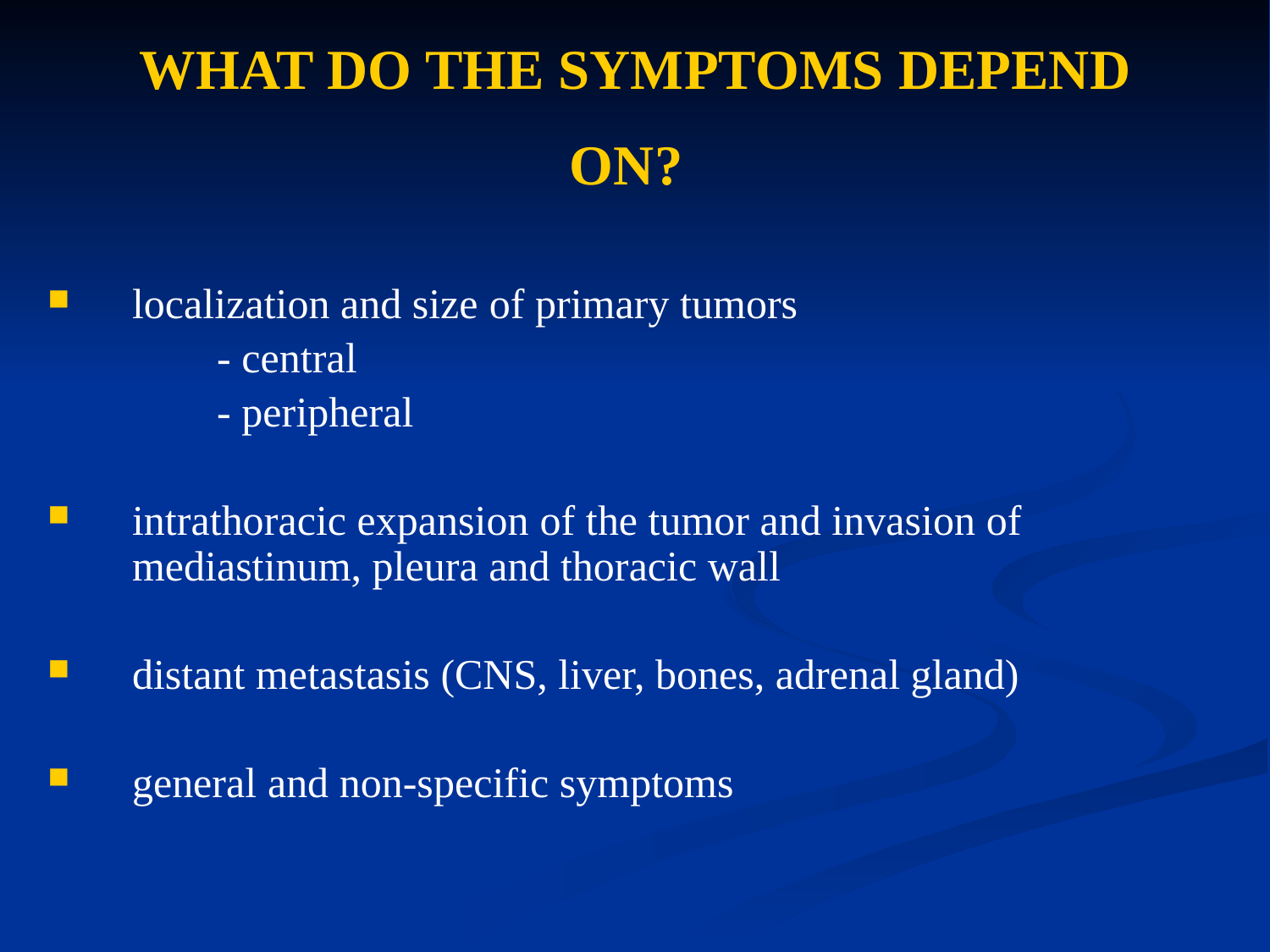

# WHAT DO THE SYMPTOMS DEPEND ON?
localization and size of primary tumors
                - central
                - peripheral

intrathoracic expansion of the tumor and invasion of mediastinum, pleura and thoracic wall

distant metastasis (CNS, liver, bones, adrenal gland)

general and non-specific symptoms